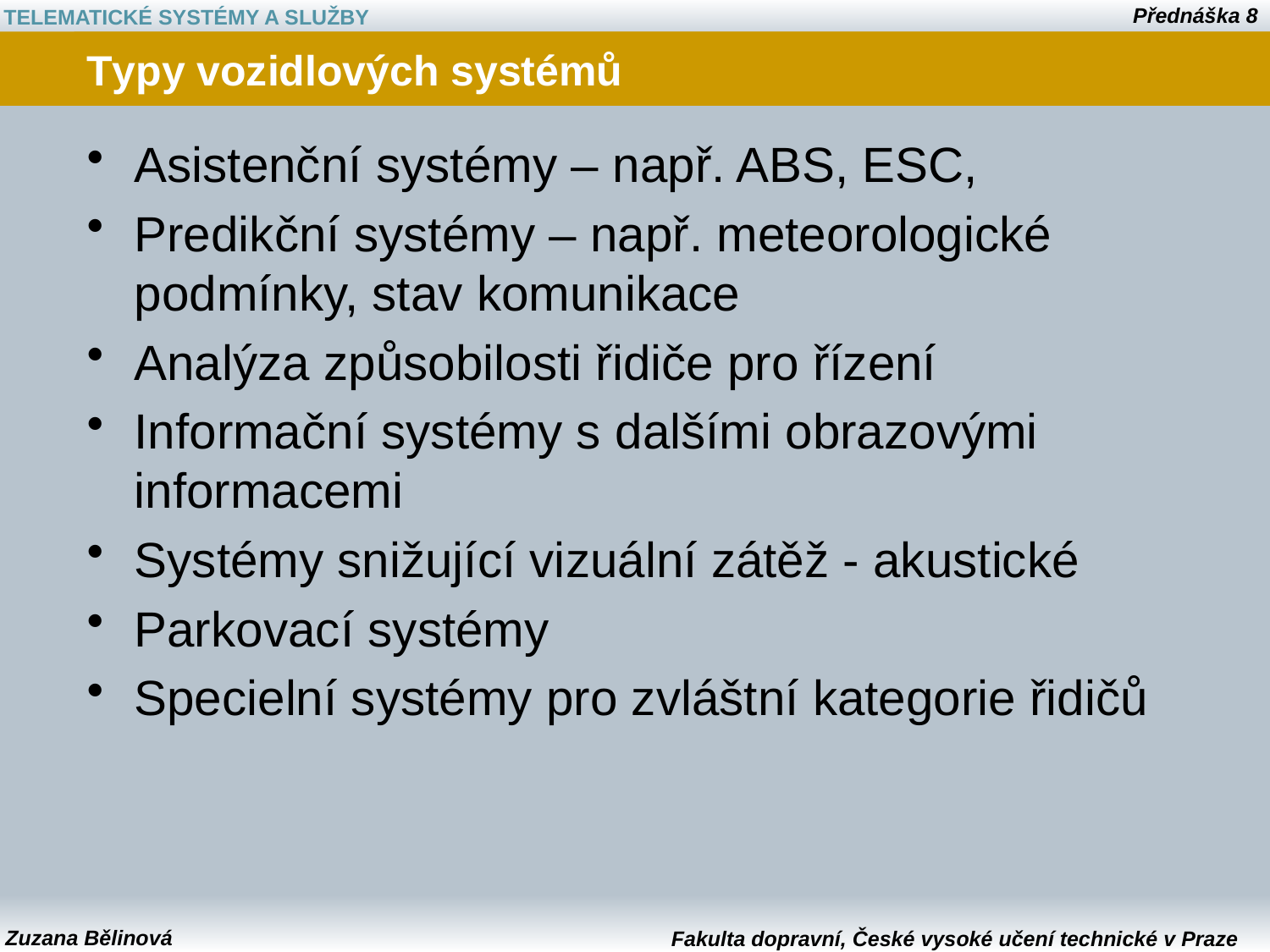

# Typy vozidlových systémů
Asistenční systémy – např. ABS, ESC,
Predikční systémy – např. meteorologické podmínky, stav komunikace
Analýza způsobilosti řidiče pro řízení
Informační systémy s dalšími obrazovými informacemi
Systémy snižující vizuální zátěž - akustické
Parkovací systémy
Specielní systémy pro zvláštní kategorie řidičů